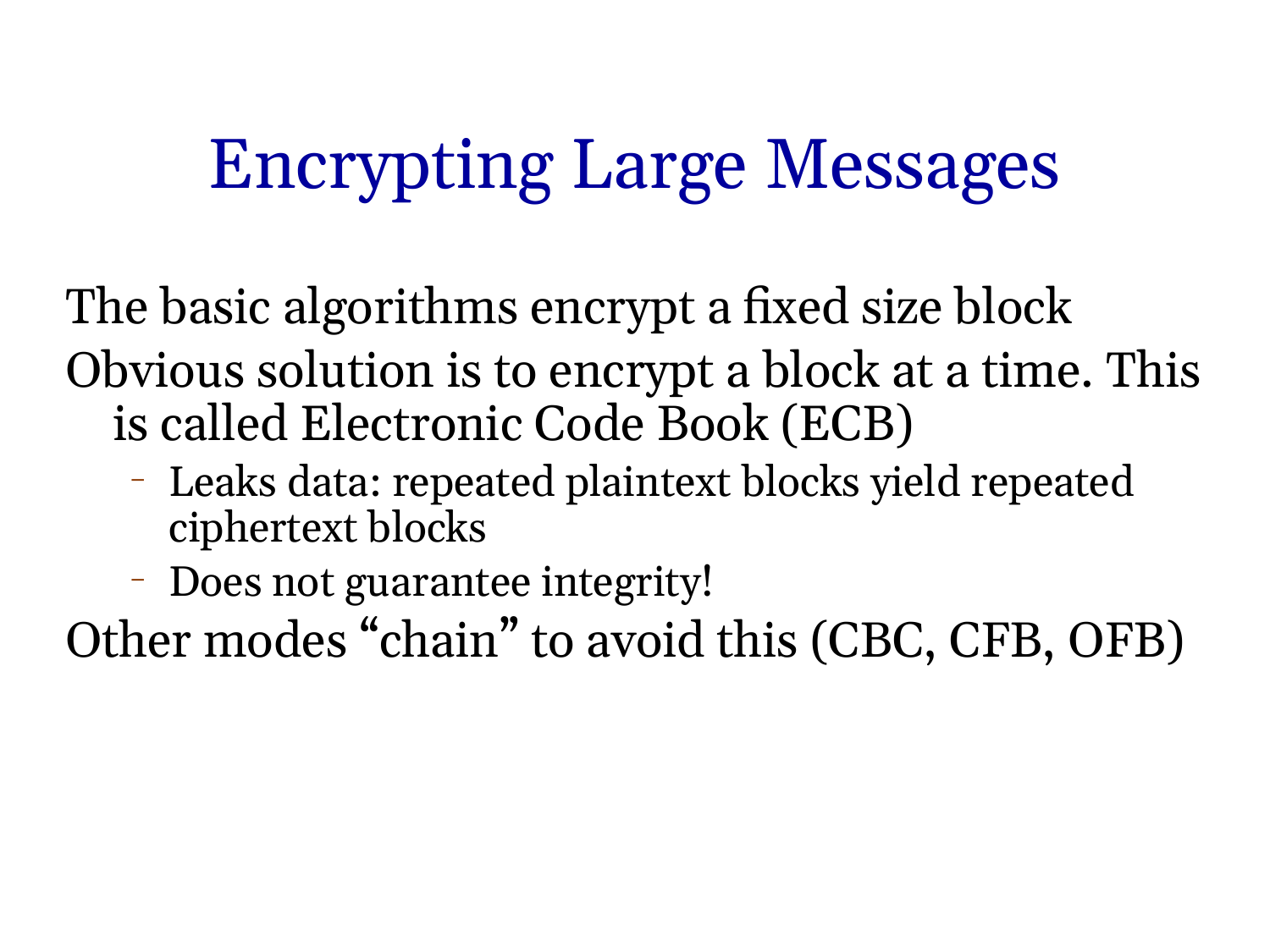

# Encrypting Large Messages
The basic algorithms encrypt a fixed size block
Obvious solution is to encrypt a block at a time. This is called Electronic Code Book (ECB)
Leaks data: repeated plaintext blocks yield repeated ciphertext blocks
Does not guarantee integrity!
Other modes “chain” to avoid this (CBC, CFB, OFB)